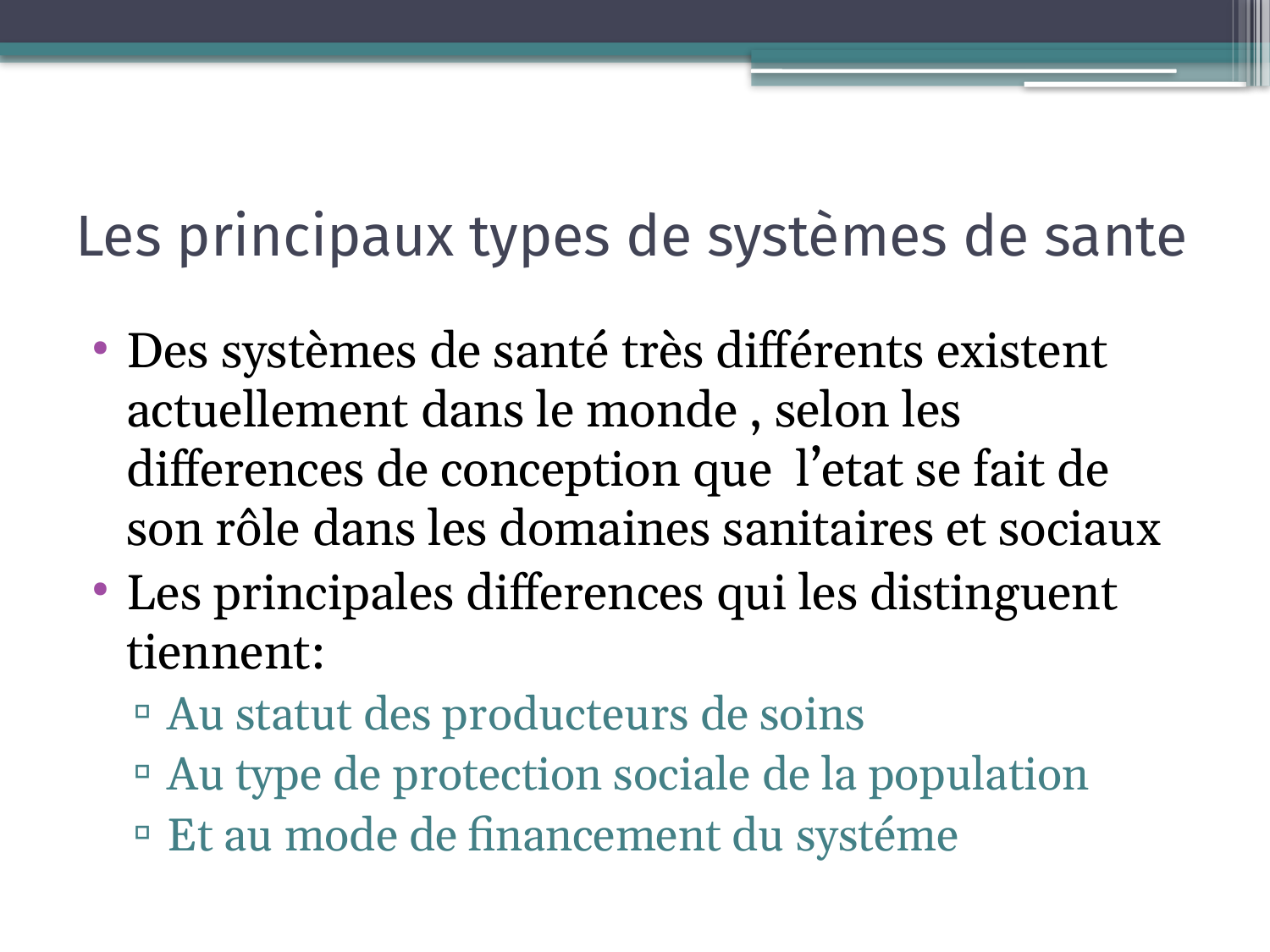

# Les principaux types de systèmes de sante
Des systèmes de santé très différents existent actuellement dans le monde , selon les differences de conception que  l’etat se fait de son rôle dans les domaines sanitaires et sociaux
Les principales differences qui les distinguent tiennent:
Au statut des producteurs de soins
Au type de protection sociale de la population
Et au mode de financement du systéme